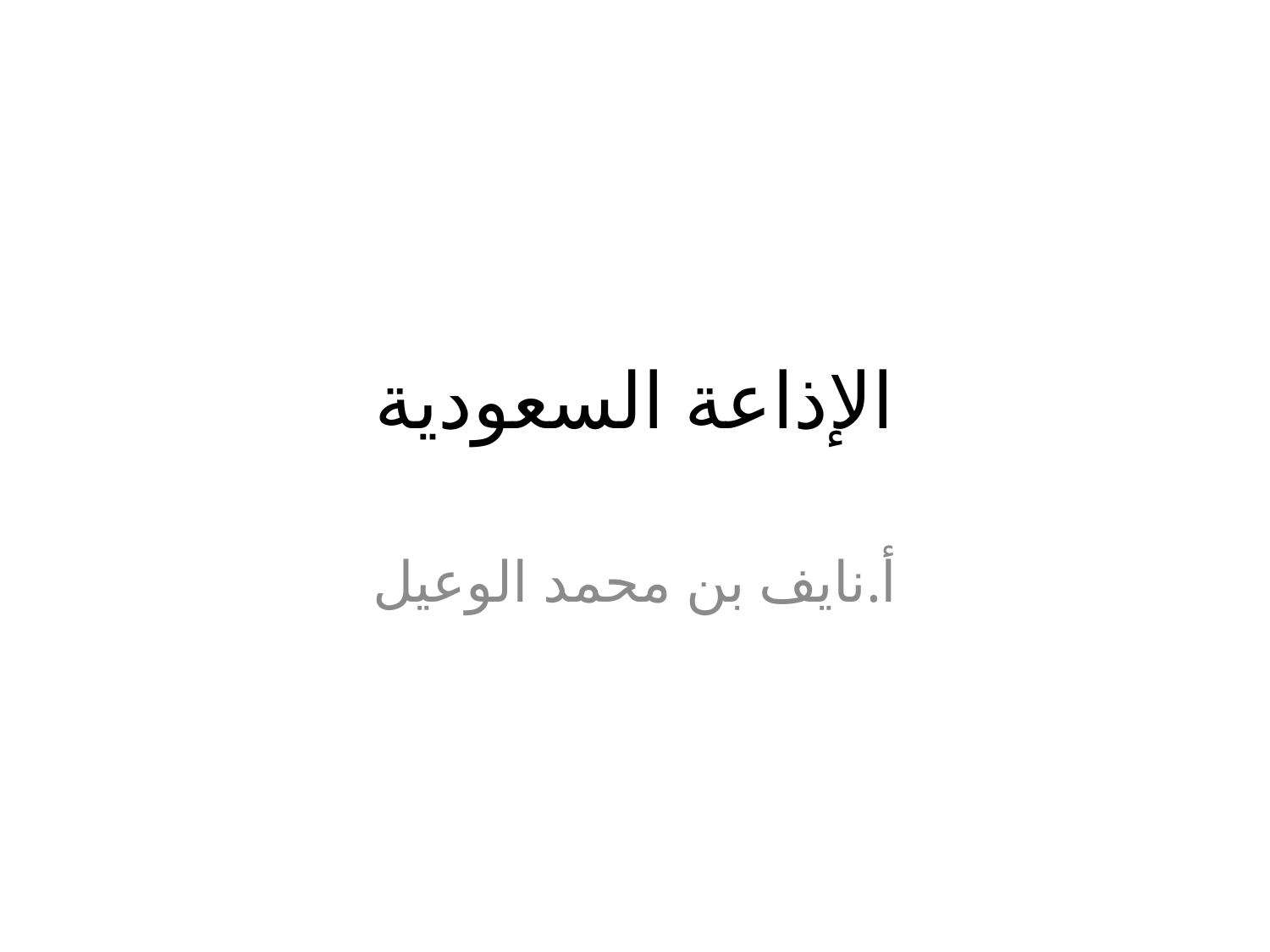

# الإذاعة السعودية
أ.نايف بن محمد الوعيل